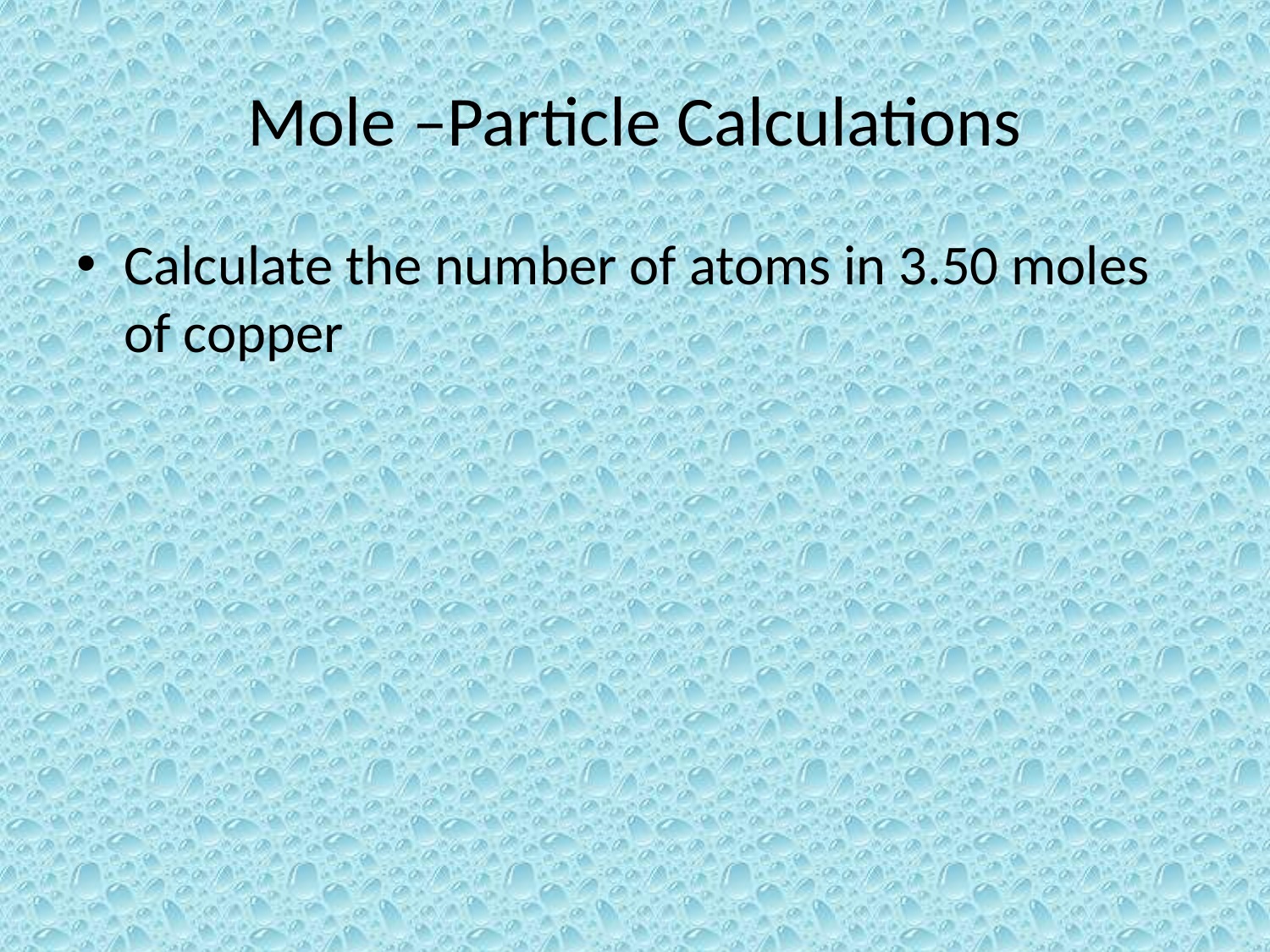

# Mole –Particle Calculations
Calculate the number of atoms in 3.50 moles of copper